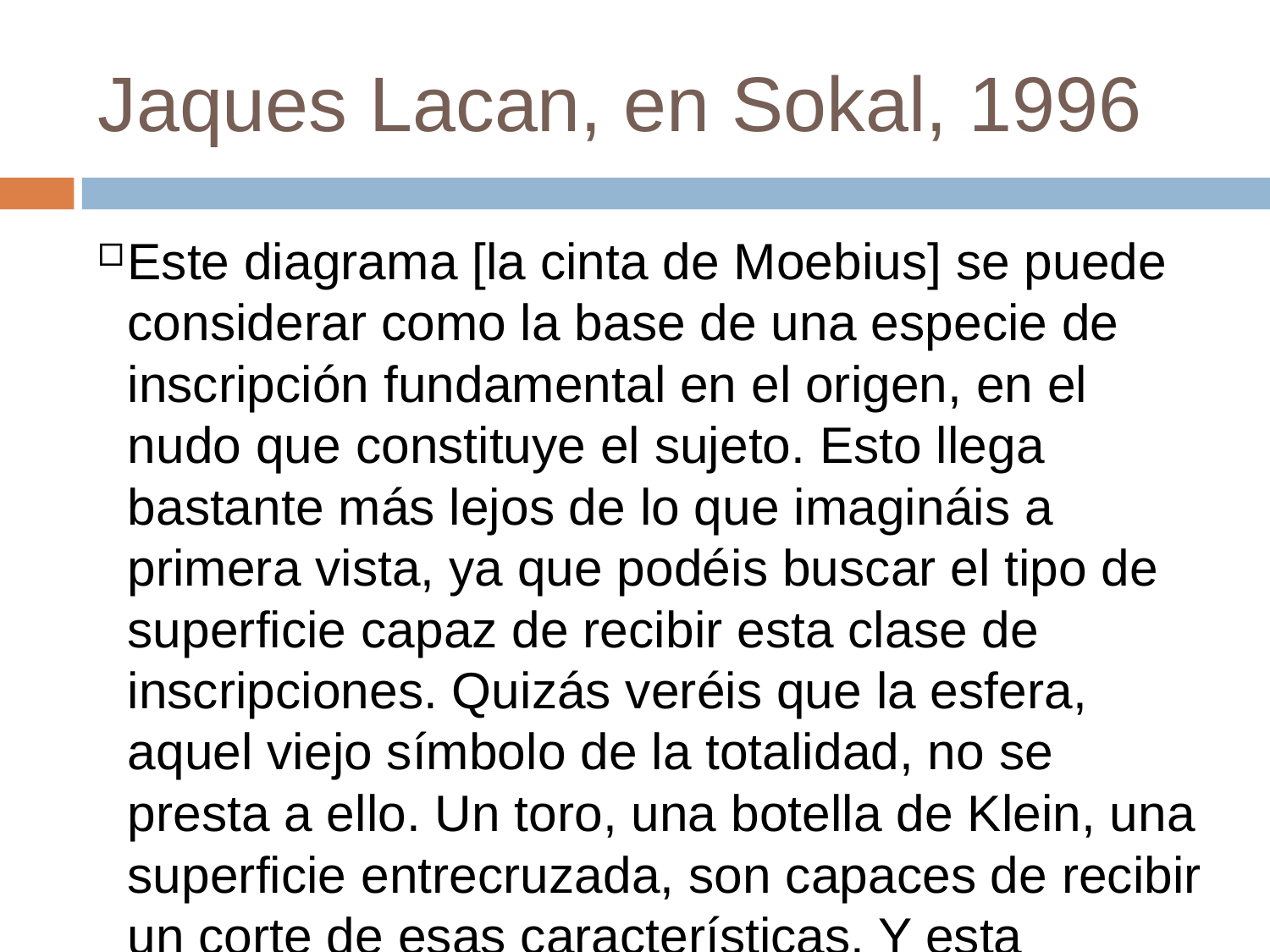

Jaques Lacan, en Sokal, 1996
Este diagrama [la cinta de Moebius] se puede considerar como la base de una especie de inscripción fundamental en el origen, en el nudo que constituye el sujeto. Esto llega bastante más lejos de lo que imagináis a primera vista, ya que podéis buscar el tipo de superficie capaz de recibir esta clase de inscripciones. Quizás veréis que la esfera, aquel viejo símbolo de la totalidad, no se presta a ello. Un toro, una botella de Klein, una superficie entrecruzada, son capaces de recibir un corte de esas características. Y esta diversidad es muy importante, porque explica muchas cosas acerca de la estructura de la enfermedad mental. Si se puede simbolizar el sujeto mediante este corte fundamental, del mismo modo se puede mostrar que un corte en un toro corresponde al sujeto neurótico, y en una superficie entrecruzada, a otro tipo de enfermedad mental.